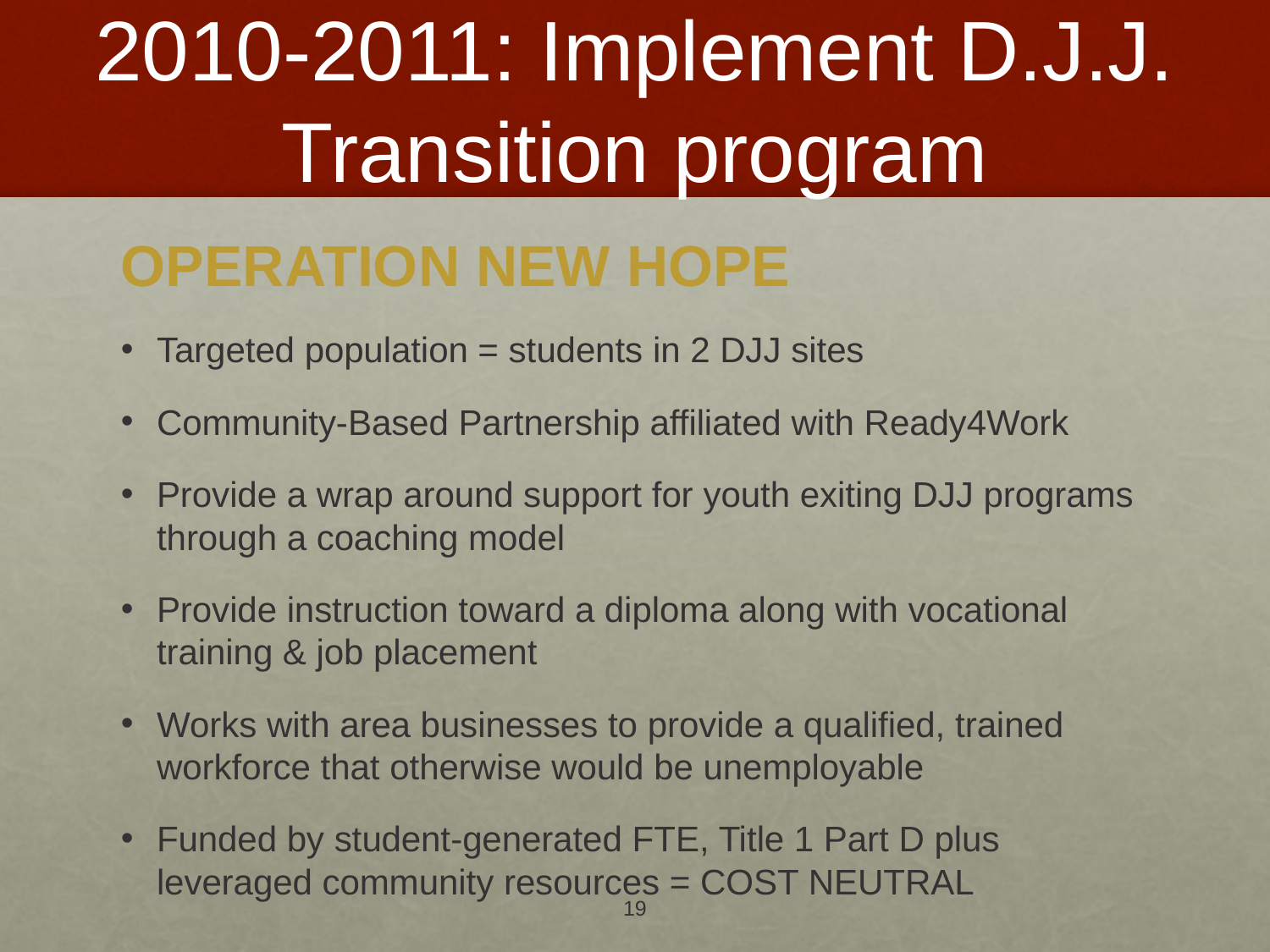

# 2010-2011: Implement D.J.J. Transition program
OPERATION NEW HOPE
Targeted population = students in 2 DJJ sites
Community-Based Partnership affiliated with Ready4Work
Provide a wrap around support for youth exiting DJJ programs through a coaching model
Provide instruction toward a diploma along with vocational training & job placement
Works with area businesses to provide a qualified, trained workforce that otherwise would be unemployable
Funded by student-generated FTE, Title 1 Part D plus leveraged community resources = COST NEUTRAL
19